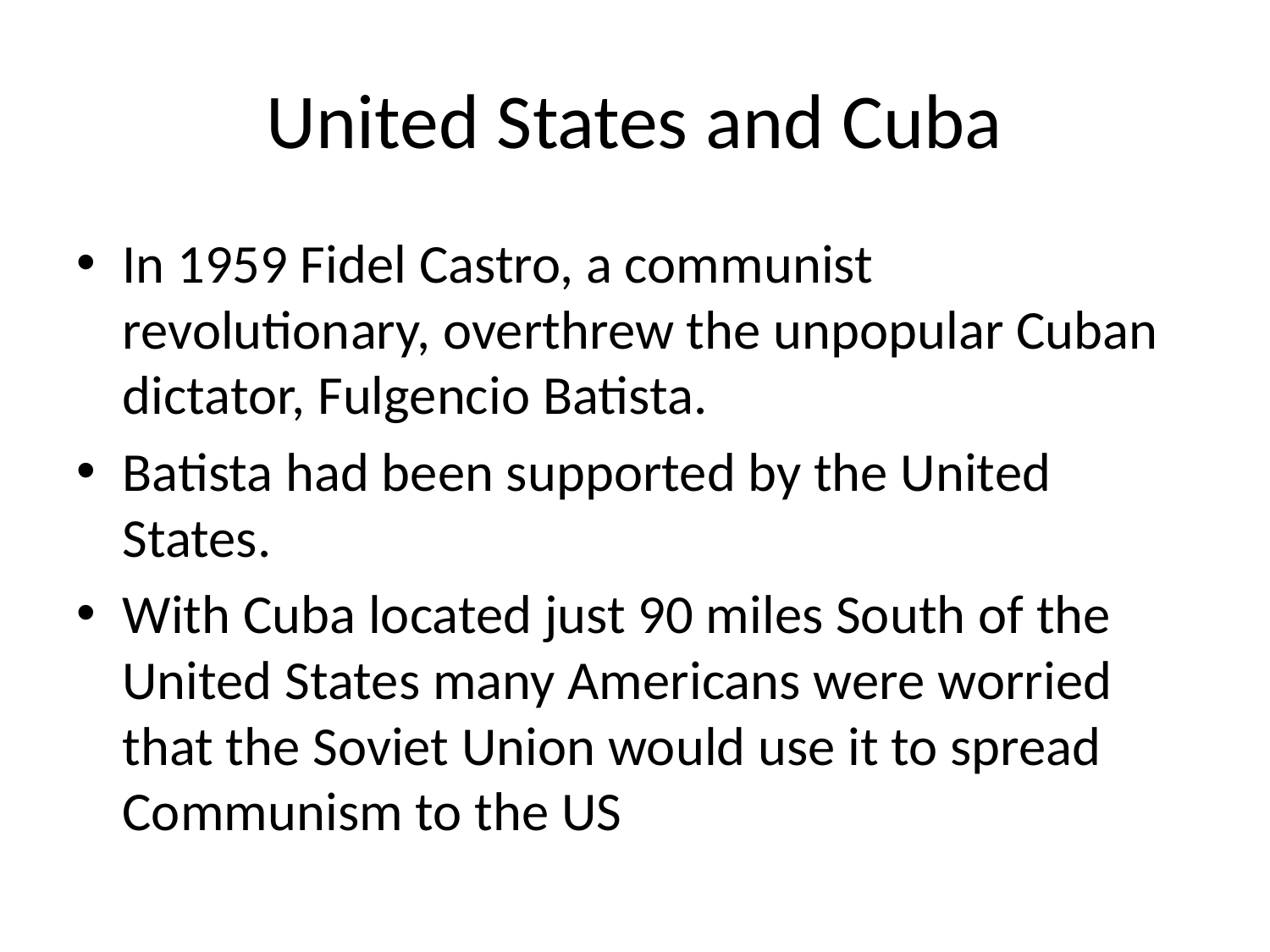

# United States and Cuba
In 1959 Fidel Castro, a communist revolutionary, overthrew the unpopular Cuban dictator, Fulgencio Batista.
Batista had been supported by the United States.
With Cuba located just 90 miles South of the United States many Americans were worried that the Soviet Union would use it to spread Communism to the US